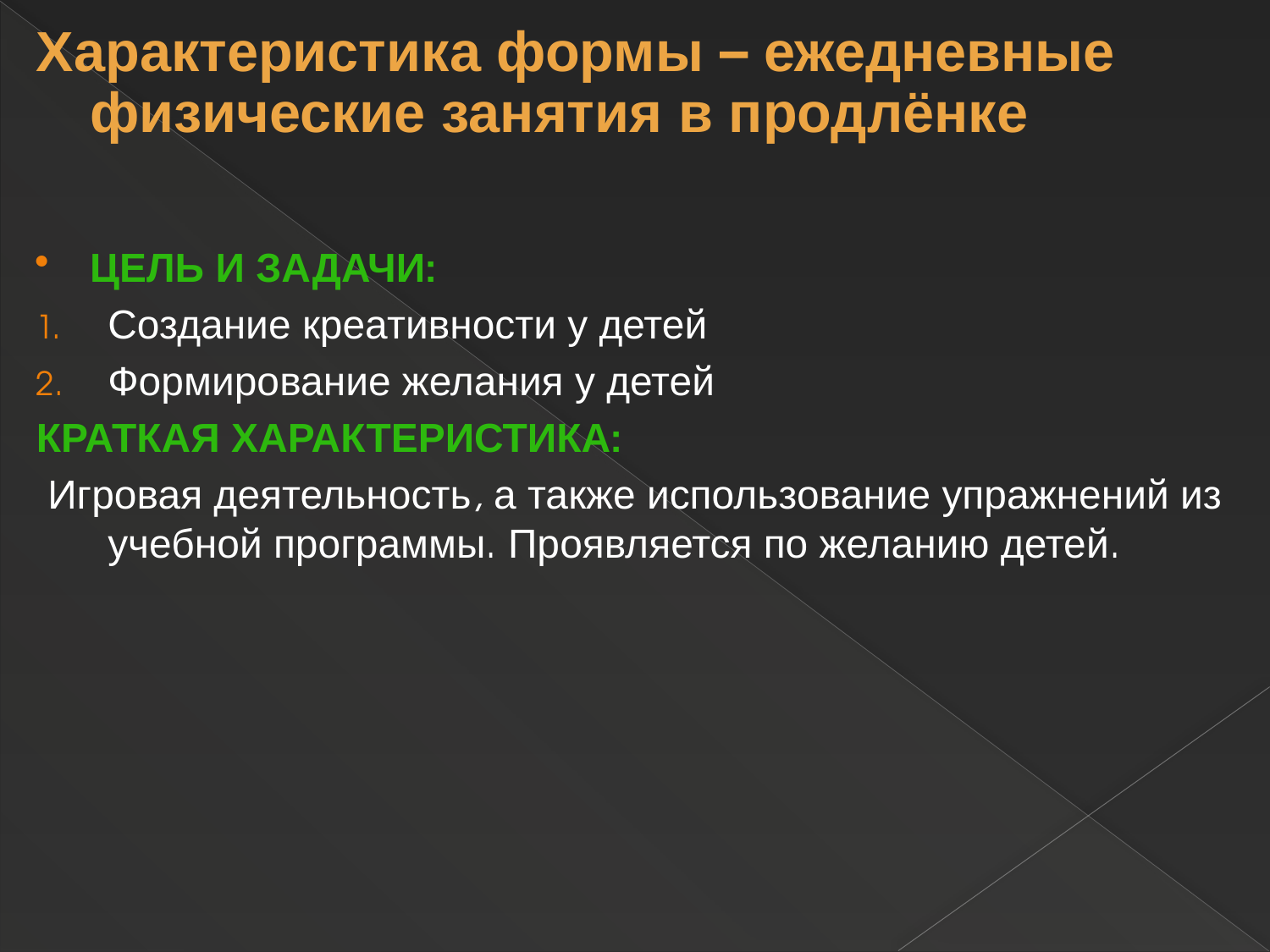

Характеристика формы – ежедневные физические занятия в продлёнке

Цель и Задачи:
Создание креативности у детей
Формирование желания у детей
Краткая характеристика:
 Игровая деятельность, а также использование упражнений из учебной программы. Проявляется по желанию детей.